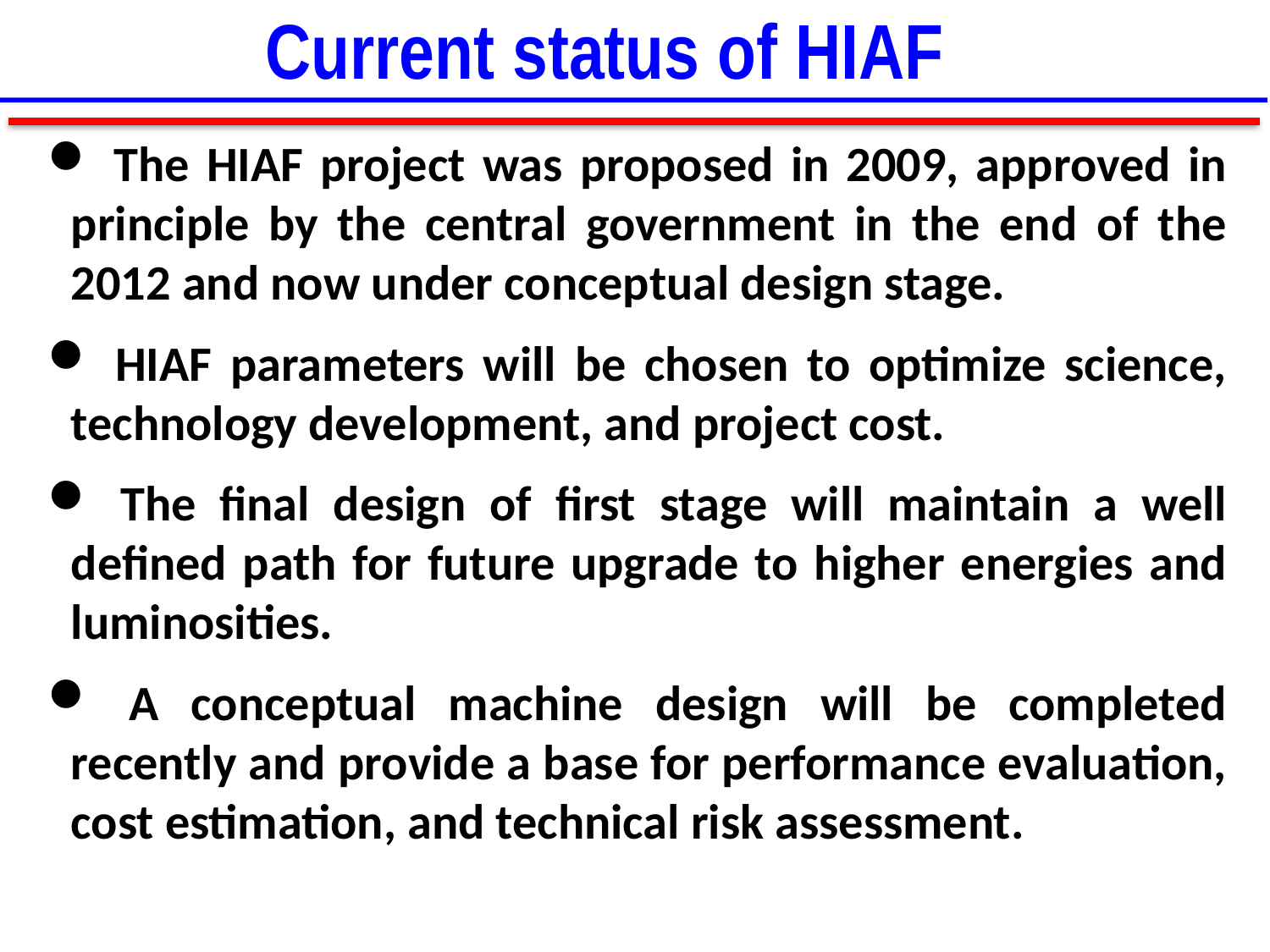

Current status of HIAF

 The HIAF project was proposed in 2009, approved in principle by the central government in the end of the 2012 and now under conceptual design stage.
 HIAF parameters will be chosen to optimize science, technology development, and project cost.
 The final design of first stage will maintain a well defined path for future upgrade to higher energies and luminosities.
 A conceptual machine design will be completed recently and provide a base for performance evaluation, cost estimation, and technical risk assessment.